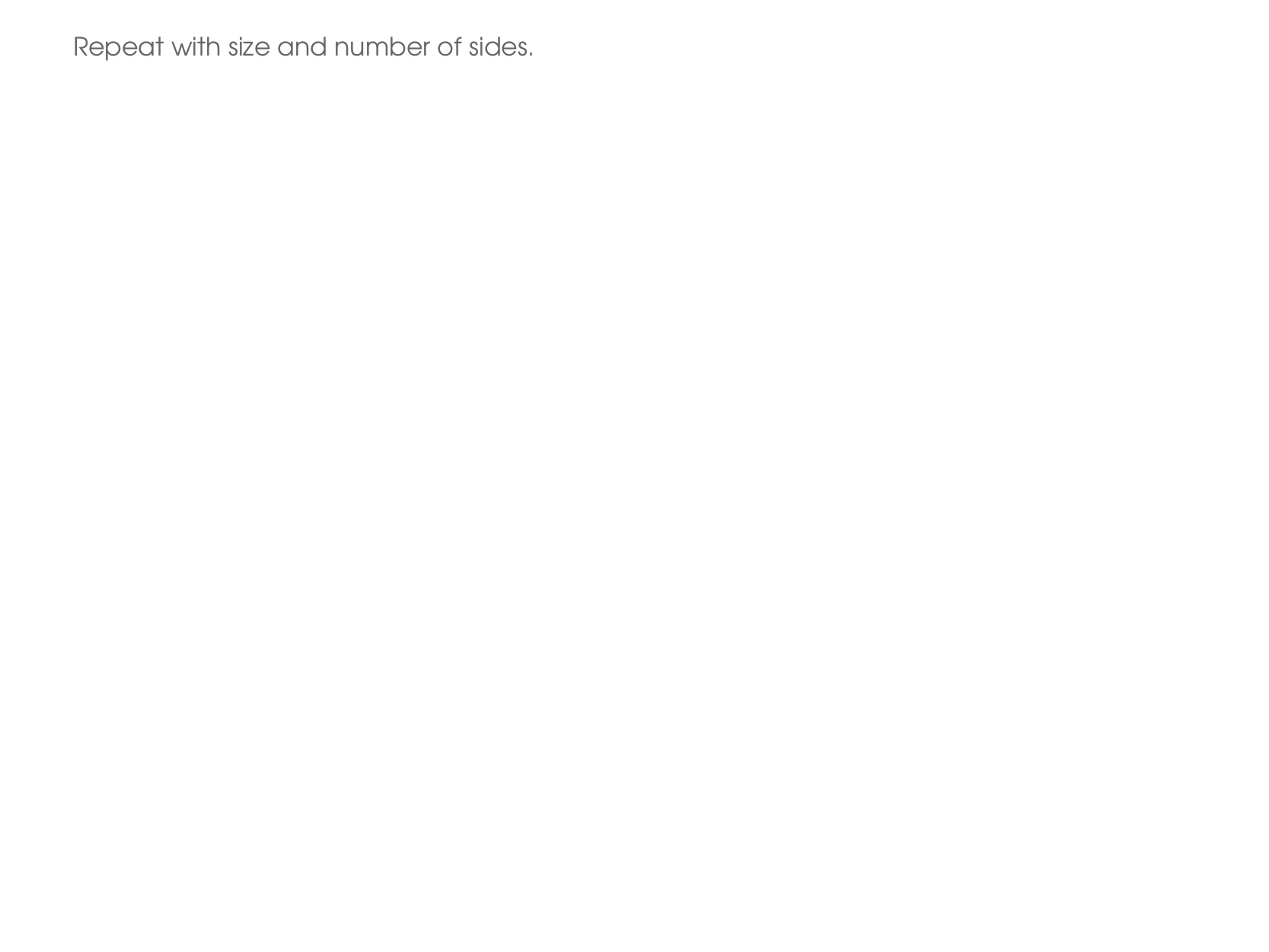

Repeat with size and number of sides.